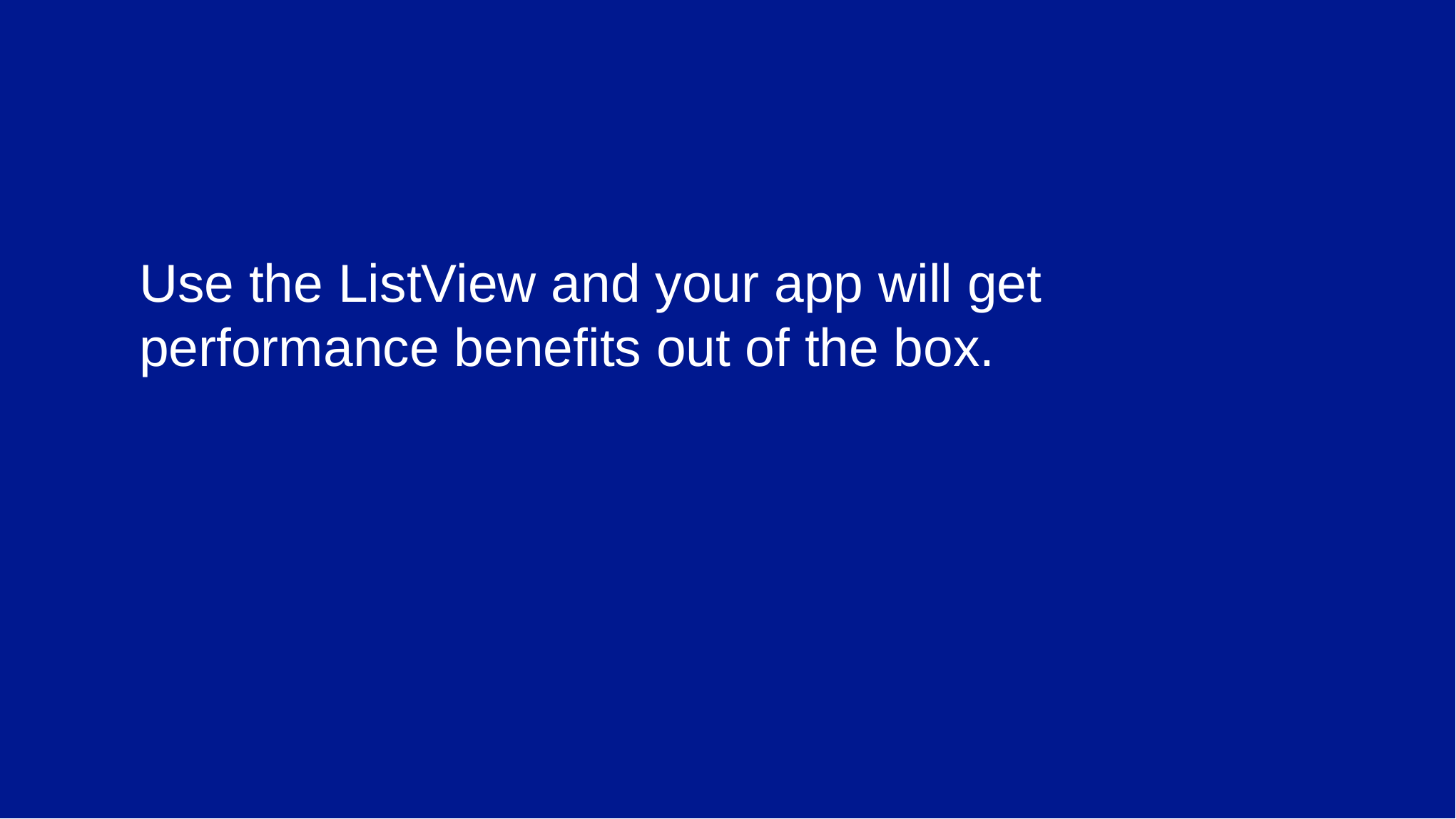

# Use the ListView and your app will get performance benefits out of the box.